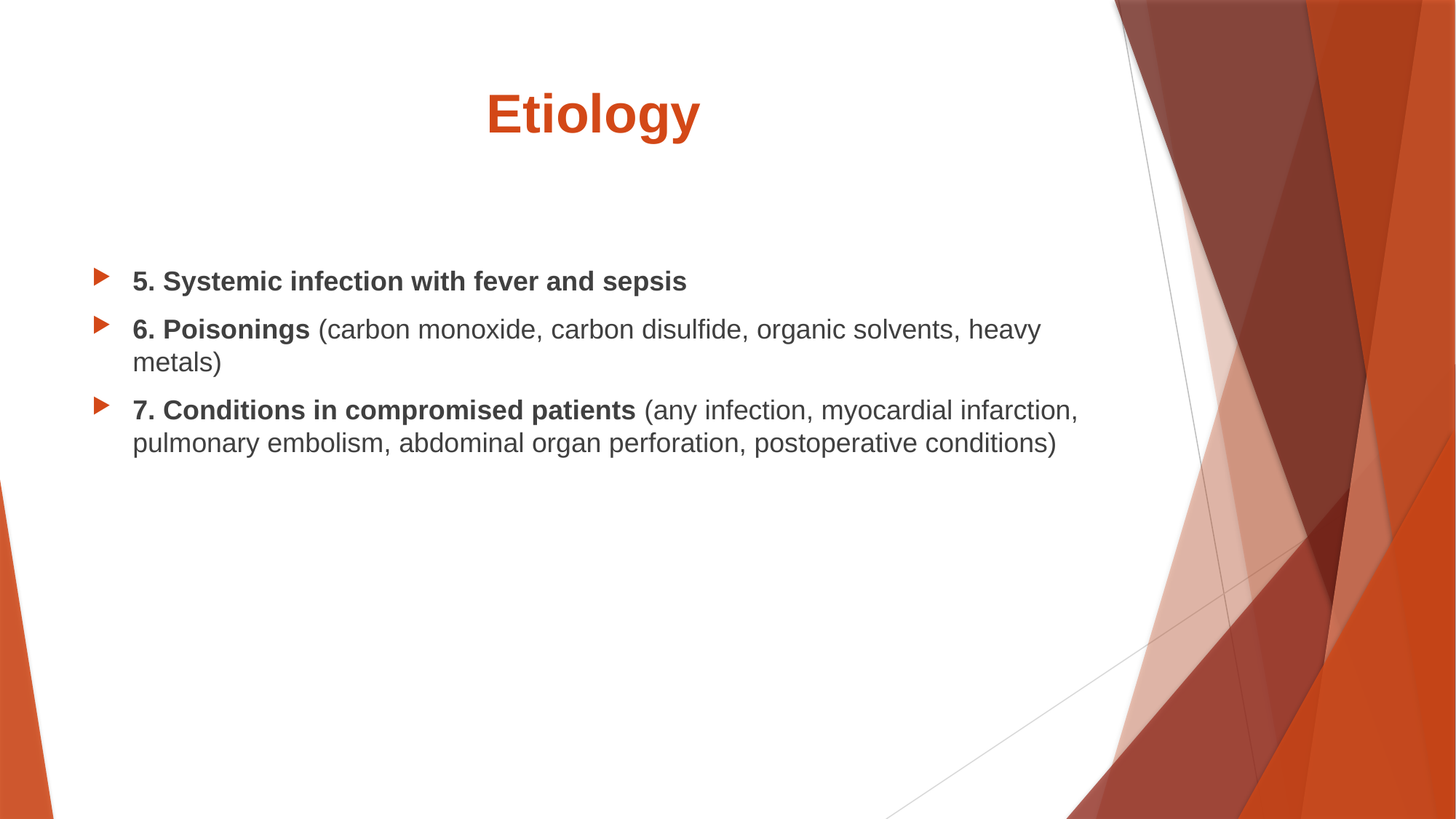

# Etiology
5. Systemic infection with fever and sepsis
6. Poisonings (carbon monoxide, carbon disulfide, organic solvents, heavy metals)
7. Conditions in compromised patients (any infection, myocardial infarction, pulmonary embolism, abdominal organ perforation, postoperative conditions)